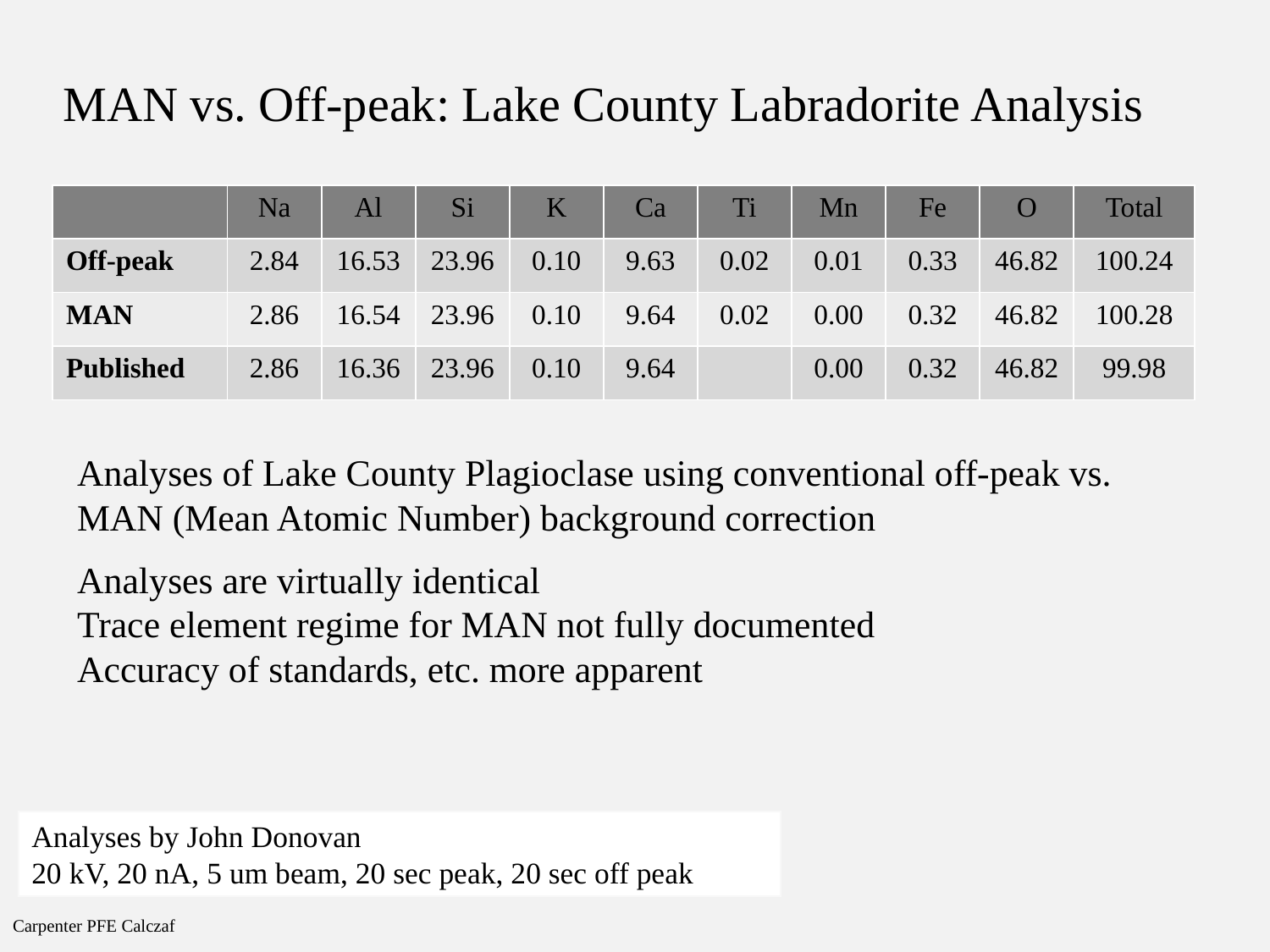

# MAN vs. Off-peak: Lake County Labradorite Analysis
|  | Na | Al | Si | K | Ca | Ti | Mn | Fe | O | Total |
| --- | --- | --- | --- | --- | --- | --- | --- | --- | --- | --- |
| Off-peak | 2.84 | 16.53 | 23.96 | 0.10 | 9.63 | 0.02 | 0.01 | 0.33 | 46.82 | 100.24 |
| MAN | 2.86 | 16.54 | 23.96 | 0.10 | 9.64 | 0.02 | 0.00 | 0.32 | 46.82 | 100.28 |
| Published | 2.86 | 16.36 | 23.96 | 0.10 | 9.64 |  | 0.00 | 0.32 | 46.82 | 99.98 |
Analyses of Lake County Plagioclase using conventional off-peak vs. MAN (Mean Atomic Number) background correction
Analyses are virtually identical
Trace element regime for MAN not fully documented
Accuracy of standards, etc. more apparent
Analyses by John Donovan
20 kV, 20 nA, 5 um beam, 20 sec peak, 20 sec off peak
Carpenter PFE Calczaf